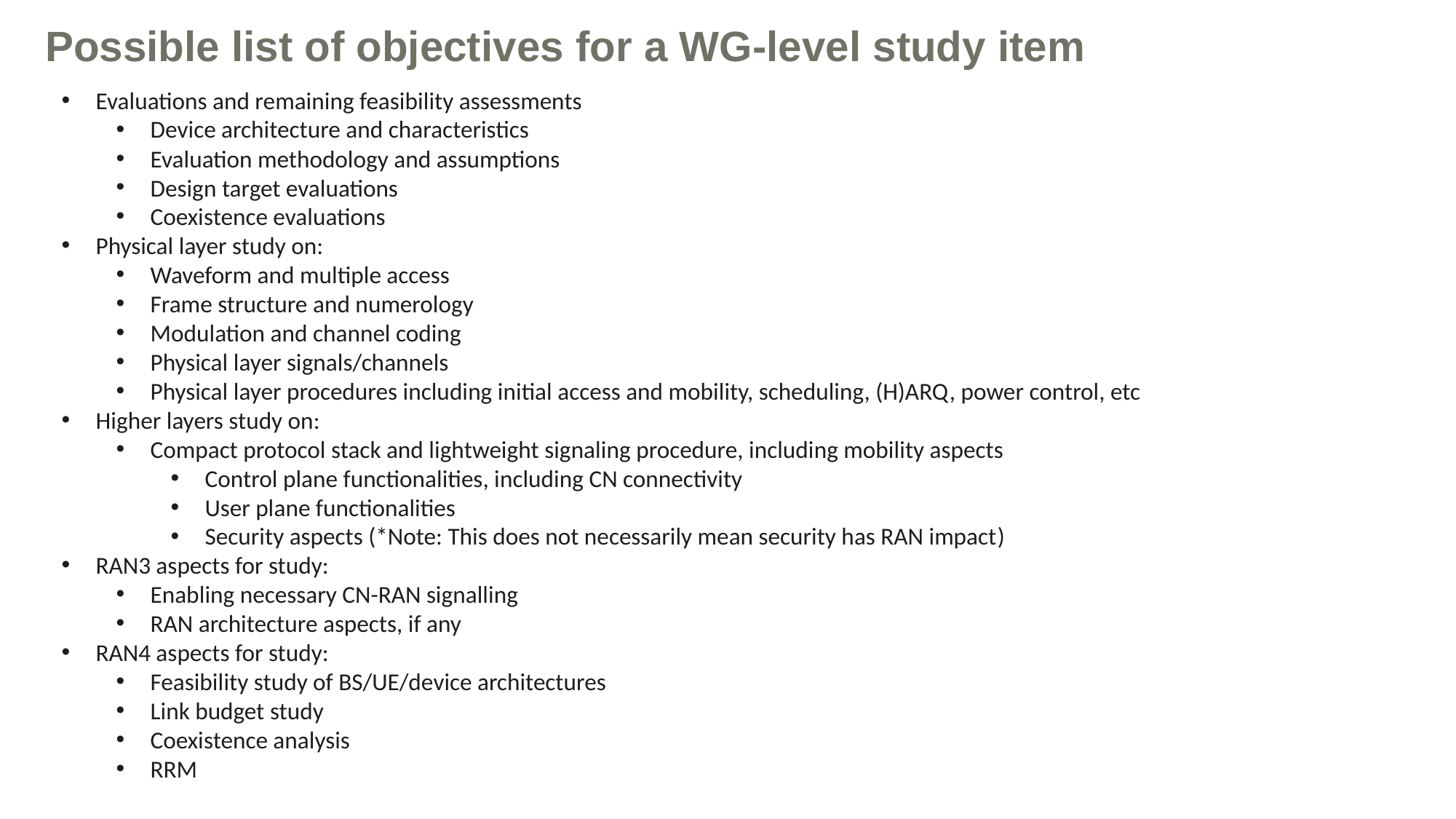

Possible list of objectives for a WG-level study item
Evaluations and remaining feasibility assessments
Device architecture and characteristics
Evaluation methodology and assumptions
Design target evaluations
Coexistence evaluations
Physical layer study on:
Waveform and multiple access
Frame structure and numerology
Modulation and channel coding
Physical layer signals/channels
Physical layer procedures including initial access and mobility, scheduling, (H)ARQ, power control, etc
Higher layers study on:
Compact protocol stack and lightweight signaling procedure, including mobility aspects
Control plane functionalities, including CN connectivity
User plane functionalities
Security aspects (*Note: This does not necessarily mean security has RAN impact)
RAN3 aspects for study:
Enabling necessary CN-RAN signalling
RAN architecture aspects, if any
RAN4 aspects for study:
Feasibility study of BS/UE/device architectures
Link budget study
Coexistence analysis
RRM